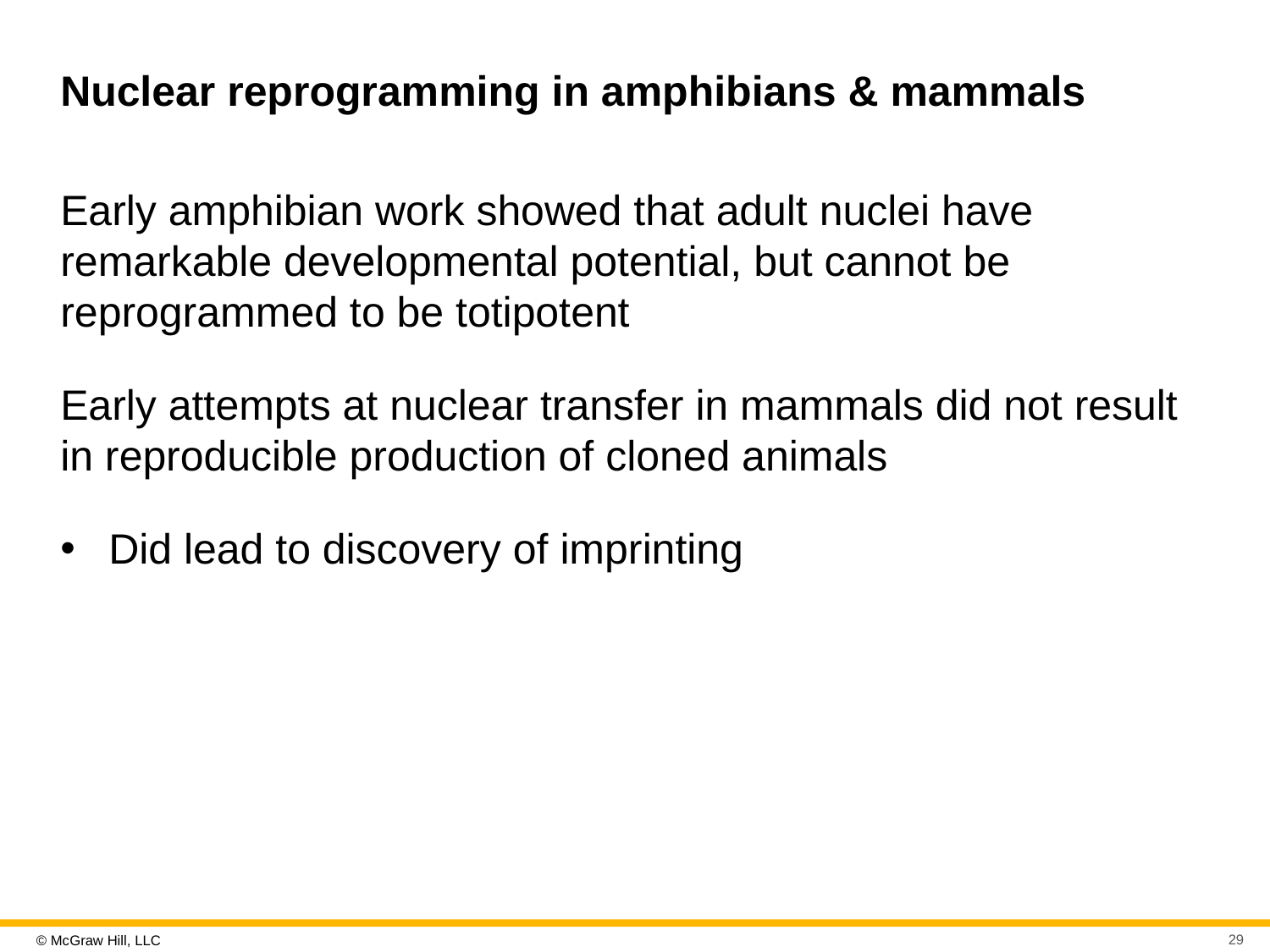

# Nuclear reprogramming in amphibians & mammals
Early amphibian work showed that adult nuclei have remarkable developmental potential, but cannot be reprogrammed to be totipotent
Early attempts at nuclear transfer in mammals did not result in reproducible production of cloned animals
Did lead to discovery of imprinting
29